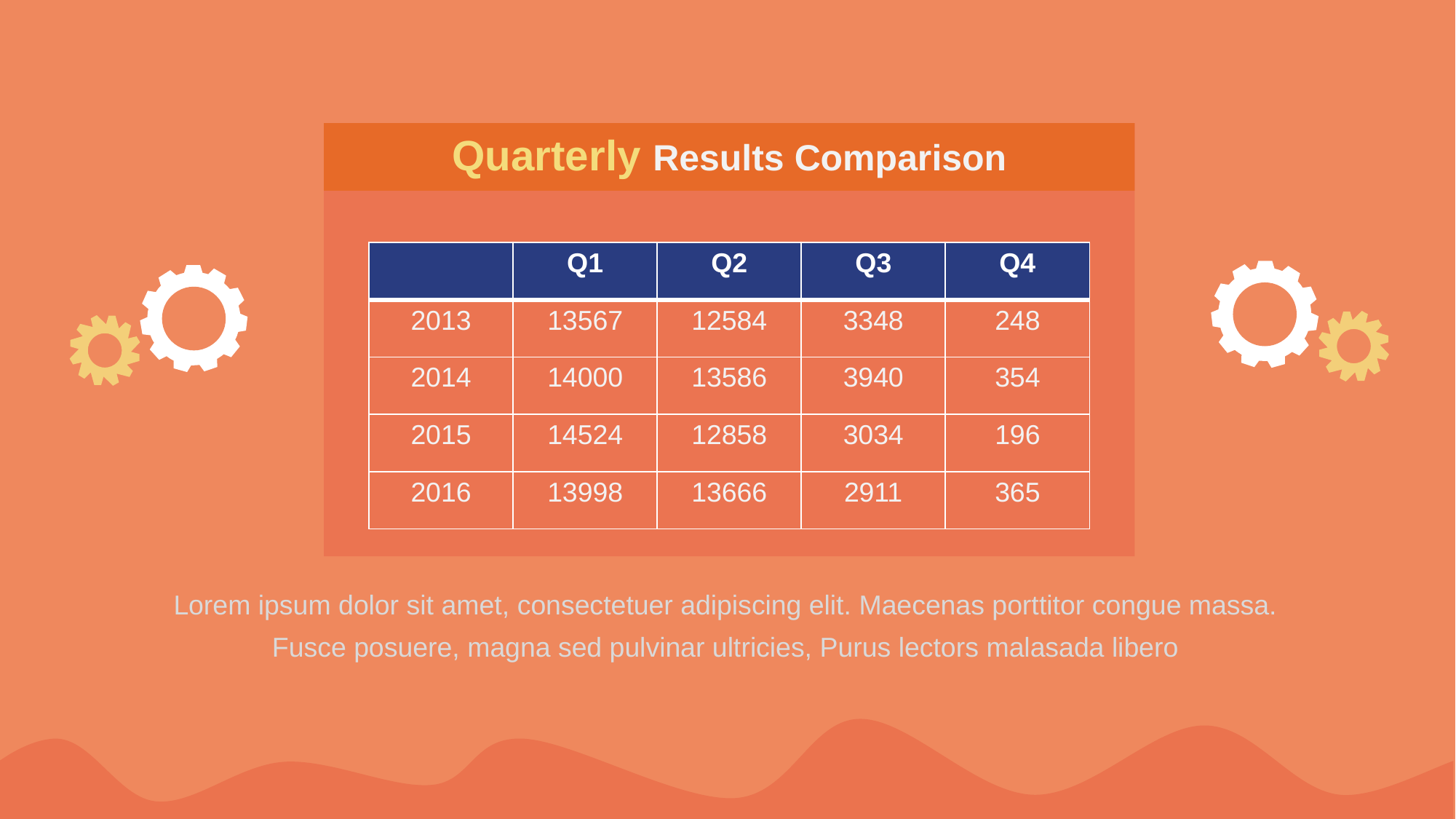

Quarterly Results Comparison
|  | Q1 | Q2 | Q3 | Q4 |
| --- | --- | --- | --- | --- |
| 2013 | 13567 | 12584 | 3348 | 248 |
| 2014 | 14000 | 13586 | 3940 | 354 |
| 2015 | 14524 | 12858 | 3034 | 196 |
| 2016 | 13998 | 13666 | 2911 | 365 |

Lorem ipsum dolor sit amet, consectetuer adipiscing elit. Maecenas porttitor congue massa. Fusce posuere, magna sed pulvinar ultricies, Purus lectors malasada libero